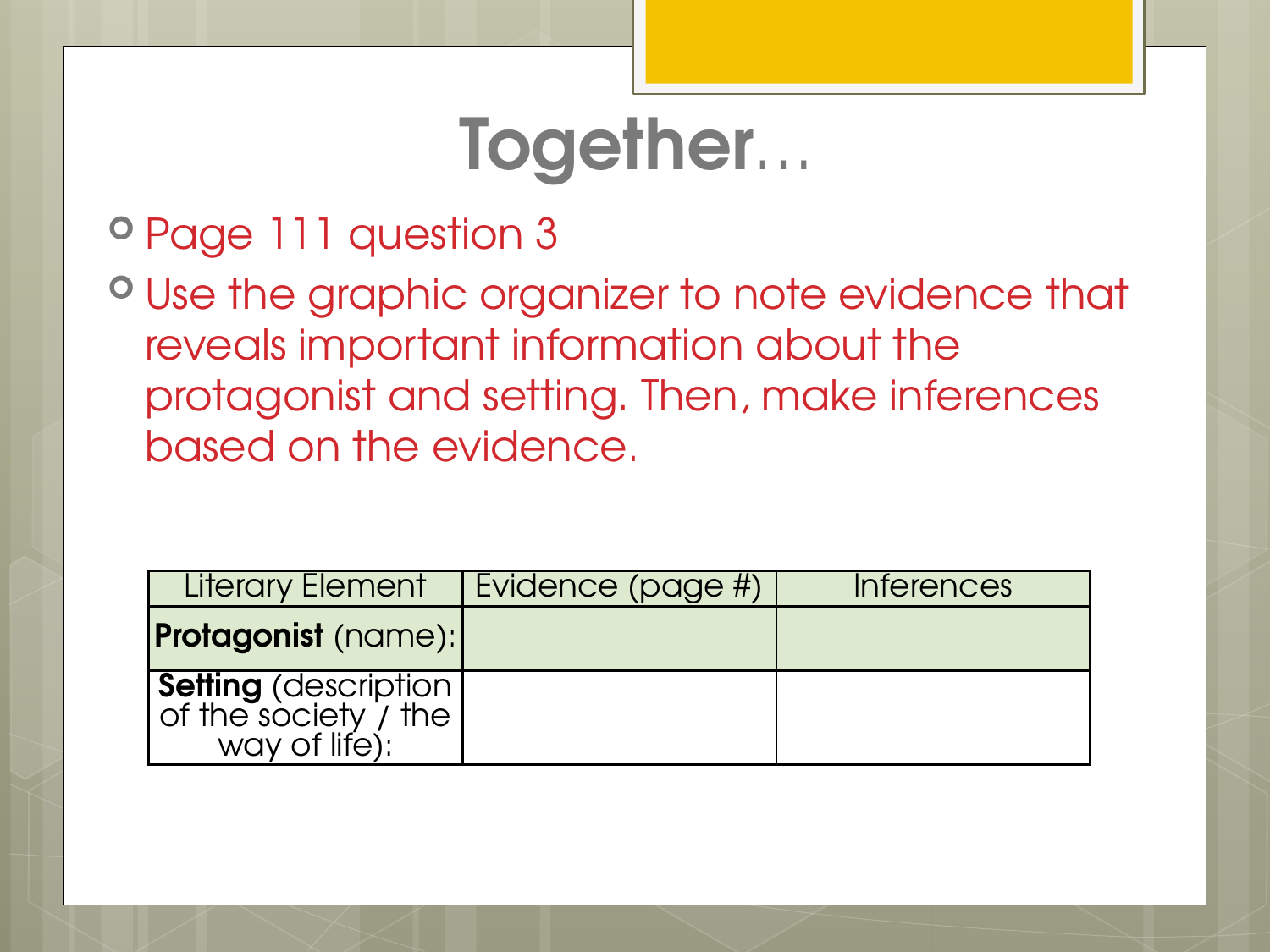

# Together…
Page 111 question 3
Use the graphic organizer to note evidence that reveals important information about the protagonist and setting. Then, make inferences based on the evidence.
| Literary Element | Evidence (page #) | Inferences |
| --- | --- | --- |
| Protagonist (name): |  |  |
| Setting (description of the society / the way of life): |  |  |